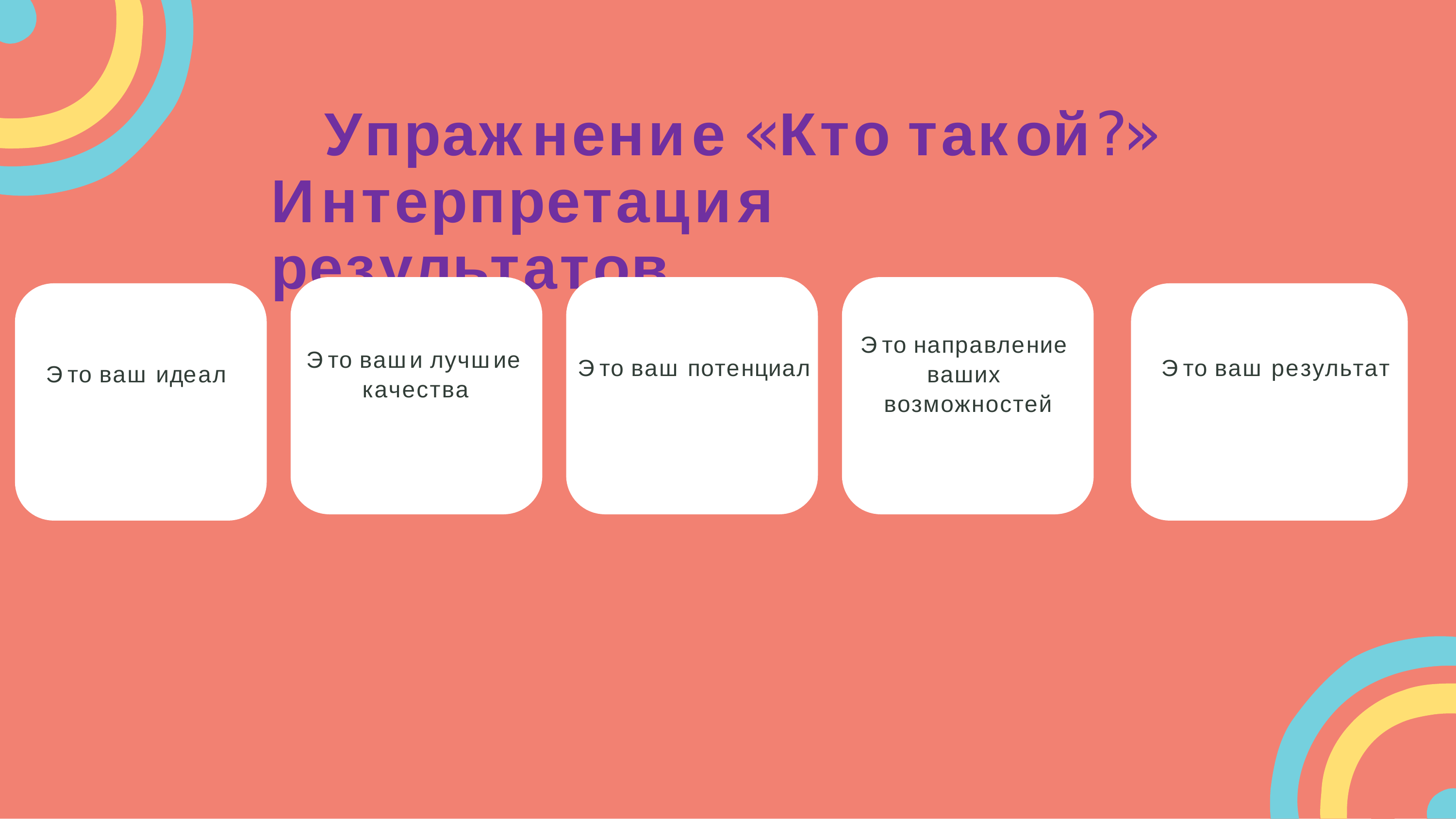

# Упражнение «Кто такой?»  Интерпретация результатов

Это направление  ваших  возможностей
Это ваши лучшие  качества
Это ваш потенциал
Это ваш результат
Это ваш идеал